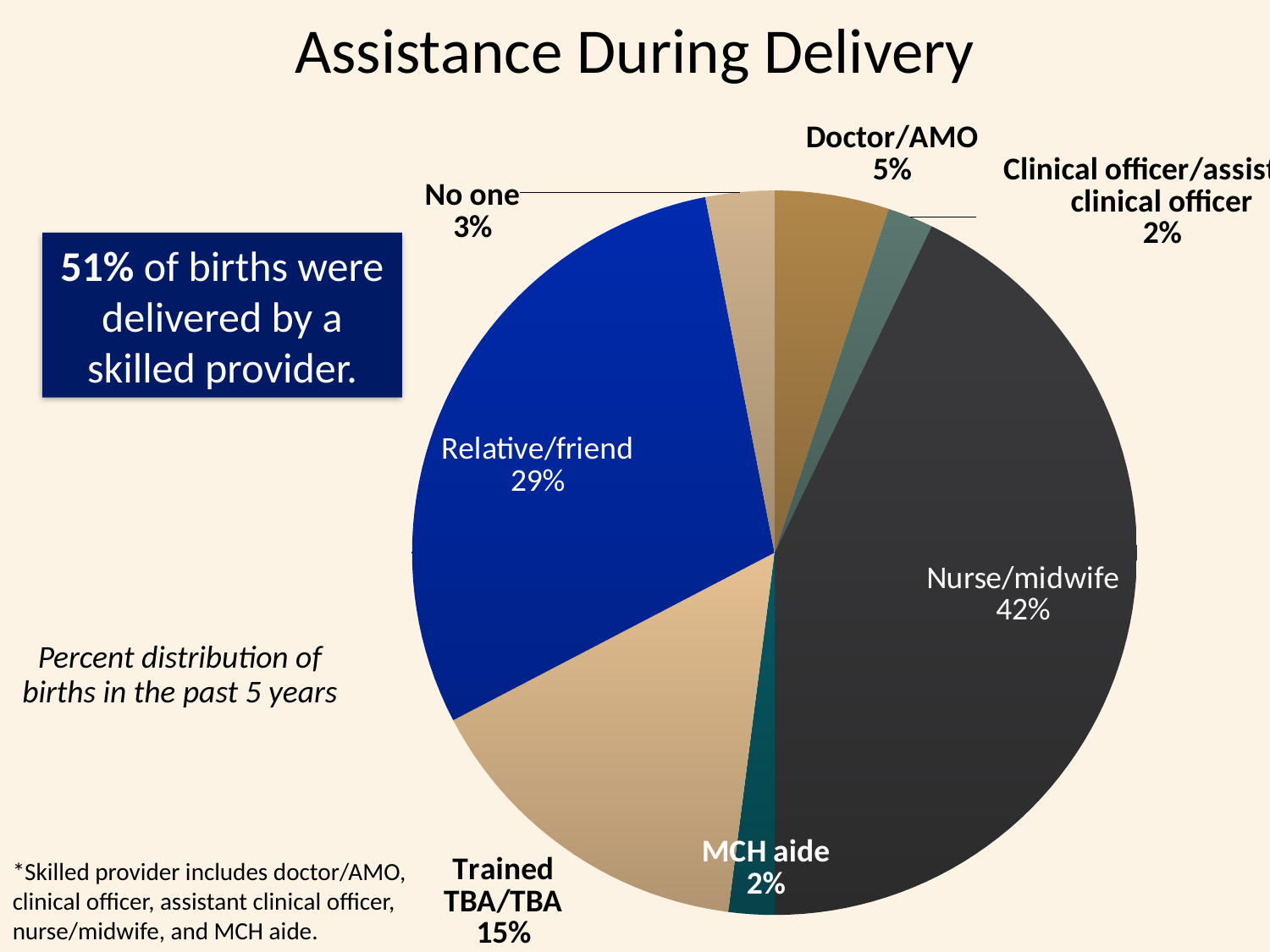

# Assistance During Delivery

### Chart

| Category | Sales |
|---|---|
| Doctor/AMO | 5.0 |
| Clinical officer/assistant clinical officer | 2.0 |
| Nurse/midwife | 42.0 |
| MCH aide | 2.0 |
| Trained TBA/TBA | 15.0 |
| Relative/friend | 29.0 |
| No one | 3.0 |
51% of births were delivered by a skilled provider.
Percent distribution of births in the past 5 years
*Skilled provider includes doctor/AMO, clinical officer, assistant clinical officer, nurse/midwife, and MCH aide.